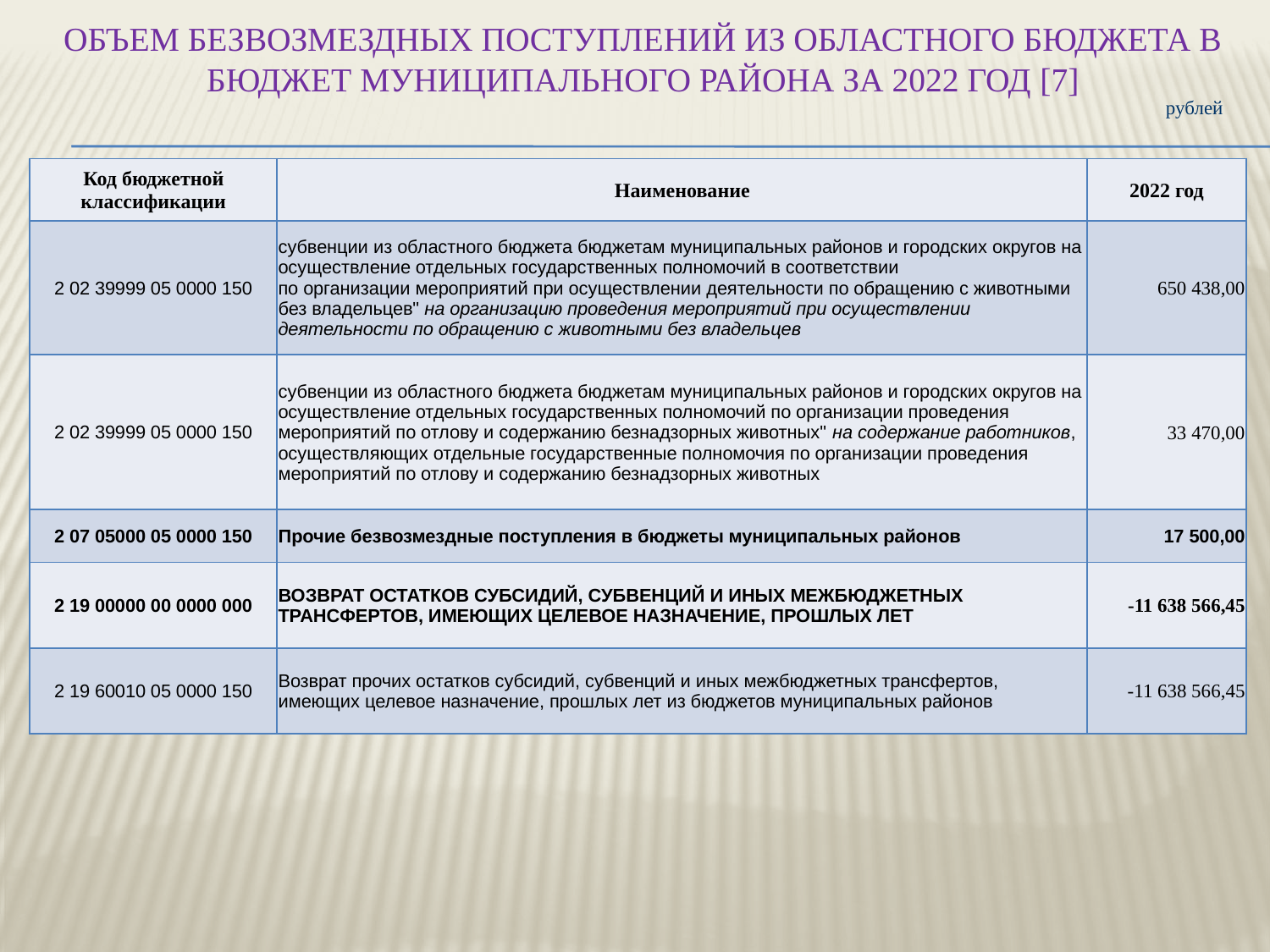

# ОБЪЕМ БЕЗВОЗМЕЗДНЫХ ПОСТУПЛЕНИЙ ИЗ ОБЛАСТНОГО БЮДЖЕТА В БЮДЖЕТ МУНИЦИПАЛЬНОГО РАЙОНА ЗА 2022 ГОД [7]
рублей
| Код бюджетной классификации | Наименование | 2022 год |
| --- | --- | --- |
| 2 02 39999 05 0000 150 | субвенции из областного бюджета бюджетам муниципальных районов и городских округов на осуществление отдельных государственных полномочий в соответствии по организации мероприятий при осуществлении деятельности по обращению с животными без владельцев" на организацию проведения мероприятий при осуществлении деятельности по обращению с животными без владельцев | 650 438,00 |
| 2 02 39999 05 0000 150 | субвенции из областного бюджета бюджетам муниципальных районов и городских округов на осуществление отдельных государственных полномочий по организации проведения мероприятий по отлову и содержанию безнадзорных животных" на содержание работников, осуществляющих отдельные государственные полномочия по организации проведения мероприятий по отлову и содержанию безнадзорных животных | 33 470,00 |
| 2 07 05000 05 0000 150 | Прочие безвозмездные поступления в бюджеты муниципальных районов | 17 500,00 |
| 2 19 00000 00 0000 000 | ВОЗВРАТ ОСТАТКОВ СУБСИДИЙ, СУБВЕНЦИЙ И ИНЫХ МЕЖБЮДЖЕТНЫХ ТРАНСФЕРТОВ, ИМЕЮЩИХ ЦЕЛЕВОЕ НАЗНАЧЕНИЕ, ПРОШЛЫХ ЛЕТ | -11 638 566,45 |
| 2 19 60010 05 0000 150 | Возврат прочих остатков субсидий, субвенций и иных межбюджетных трансфертов, имеющих целевое назначение, прошлых лет из бюджетов муниципальных районов | -11 638 566,45 |